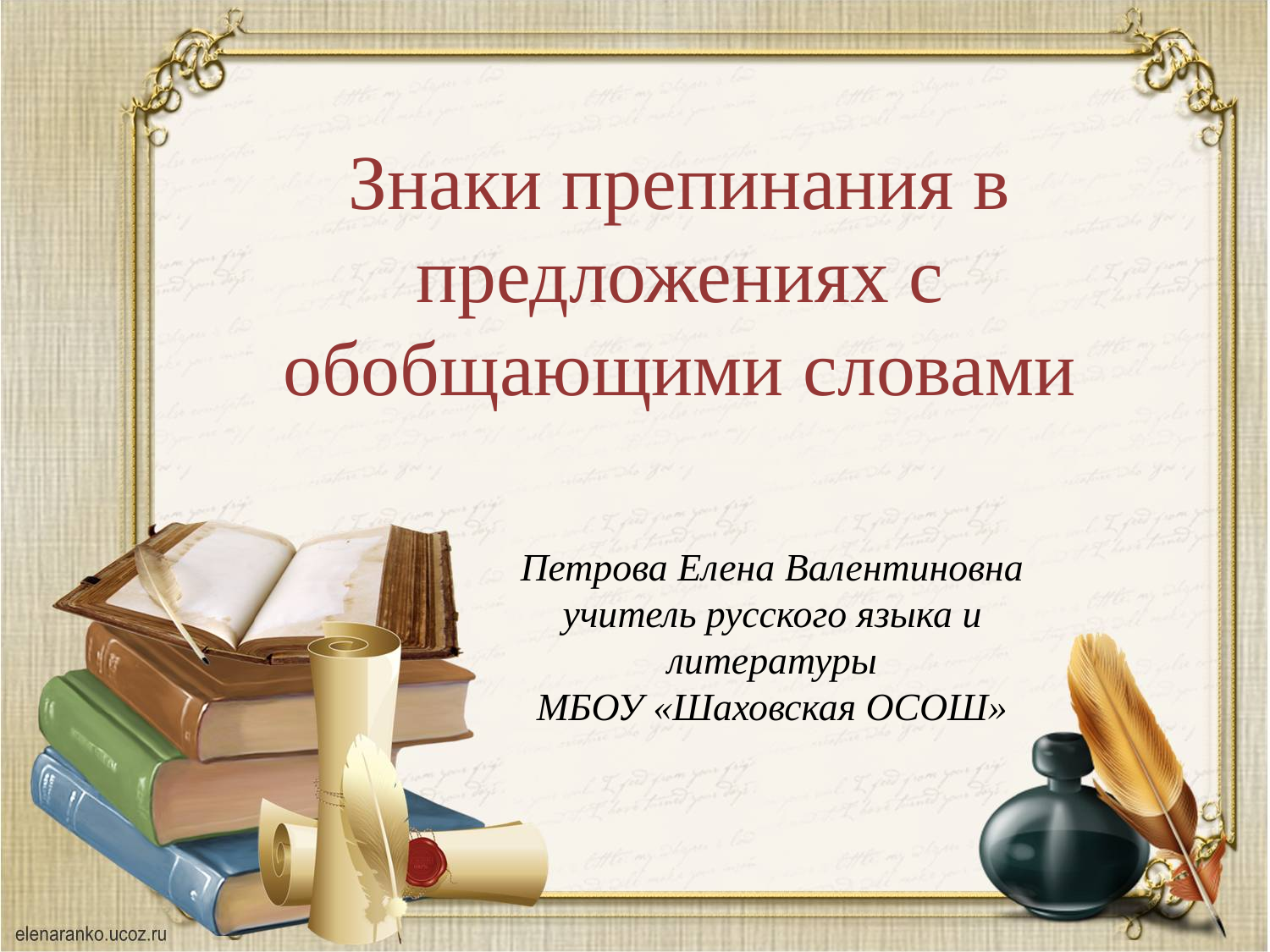

Знаки препинания в предложениях с обобщающими словами
Петрова Елена Валентиновна
учитель русского языка и литературы
МБОУ «Шаховская ОСОШ»